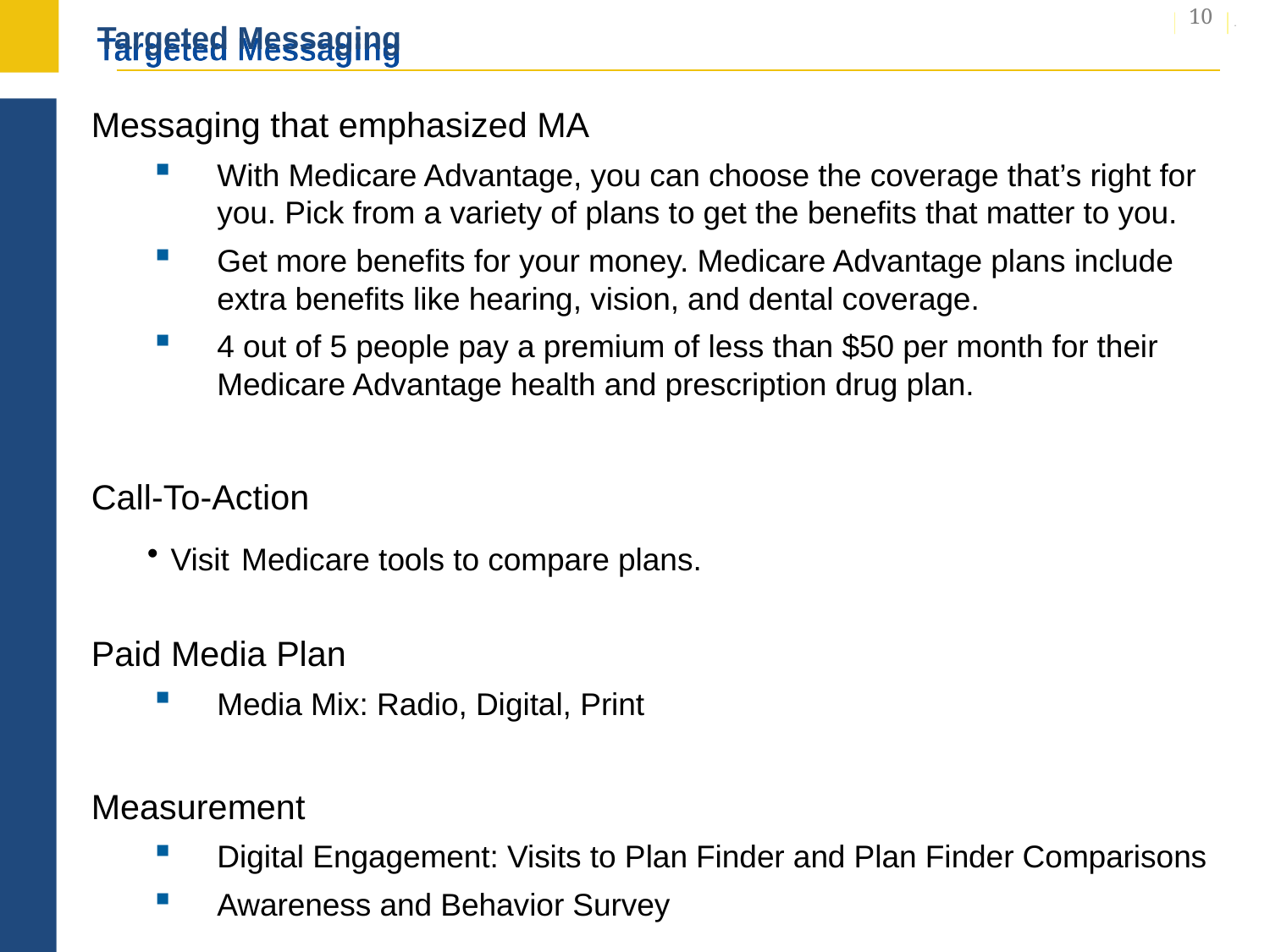

# Targeted Messaging
10
Messaging that emphasized MA
With Medicare Advantage, you can choose the coverage that’s right for you. Pick from a variety of plans to get the benefits that matter to you.
Get more benefits for your money. Medicare Advantage plans include extra benefits like hearing, vision, and dental coverage.
4 out of 5 people pay a premium of less than $50 per month for their Medicare Advantage health and prescription drug plan.

Call-To-Action
Visit Medicare tools to compare plans.

Paid Media Plan
Media Mix: Radio, Digital, Print

Measurement
Digital Engagement: Visits to Plan Finder and Plan Finder Comparisons
Awareness and Behavior Survey